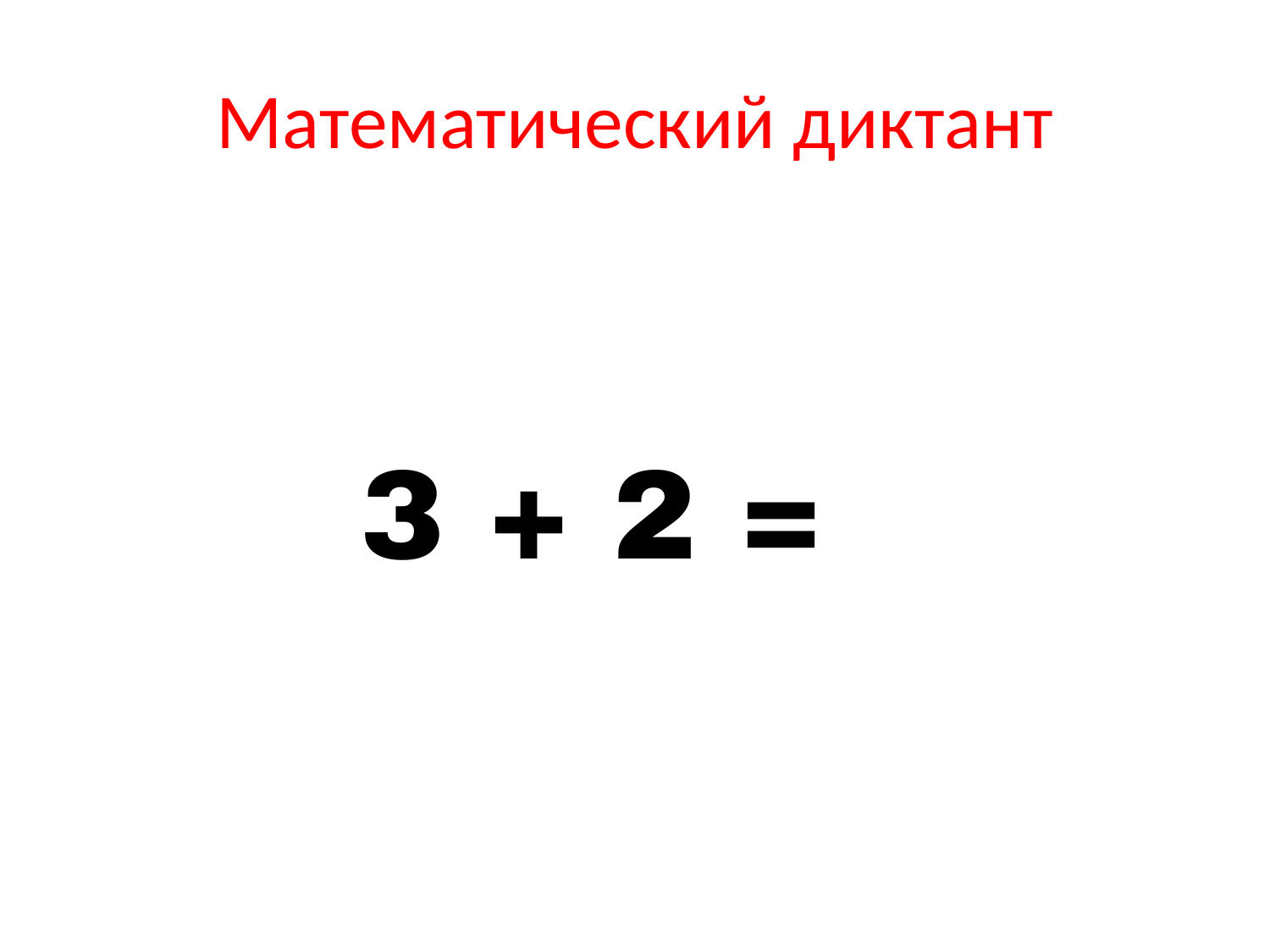

# Математический диктант
3 + 2 =